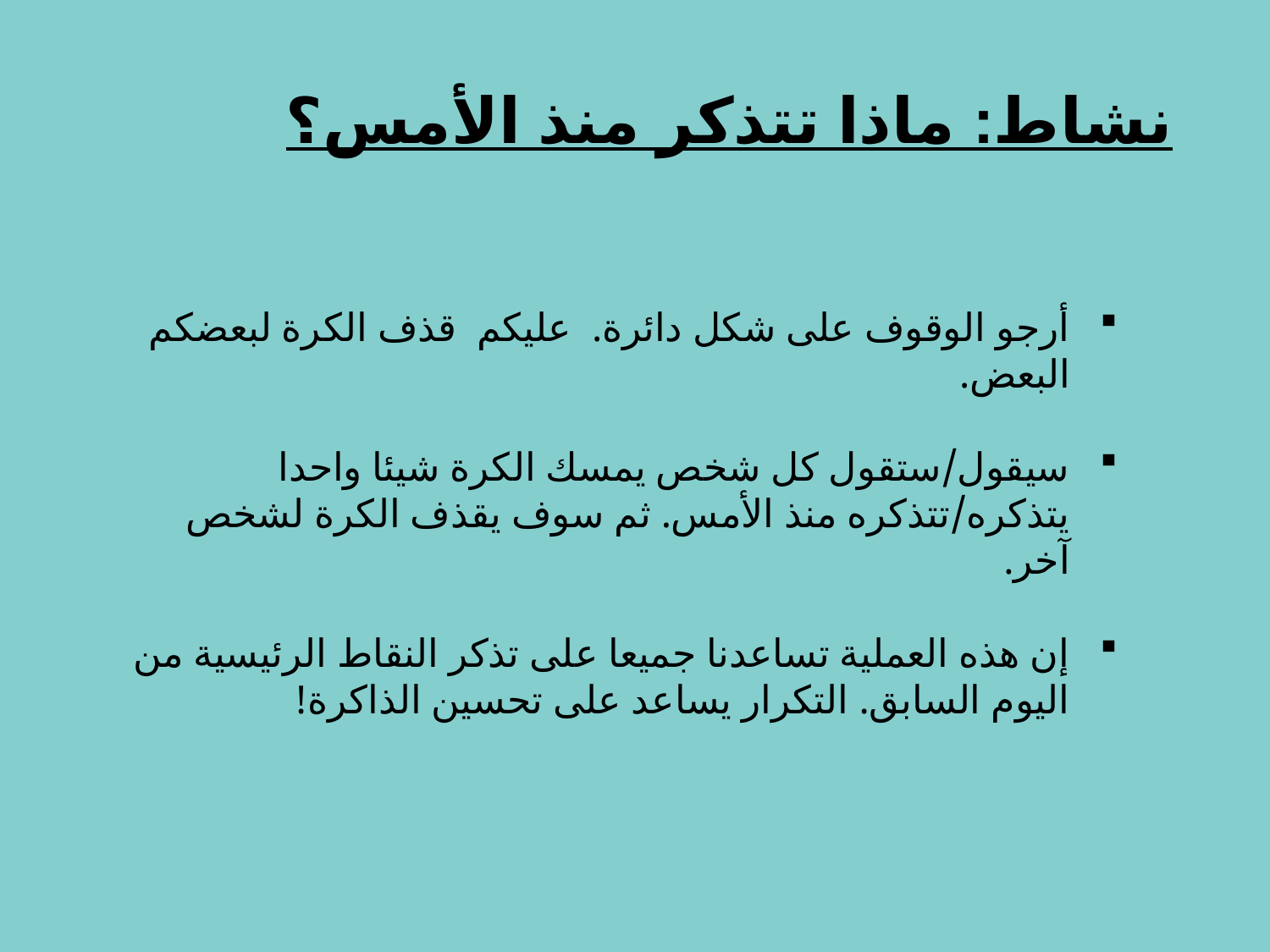

نشاط: ماذا تتذكر منذ الأمس؟
أرجو الوقوف على شكل دائرة.  عليكم  قذف الكرة لبعضكم البعض.

سيقول/ستقول كل شخص يمسك الكرة شيئا واحدا يتذكره/تتذكره منذ الأمس. ثم سوف يقذف الكرة لشخص آخر.

إن هذه العملية تساعدنا جميعا على تذكر النقاط الرئيسية من اليوم السابق. التكرار يساعد على تحسين الذاكرة!